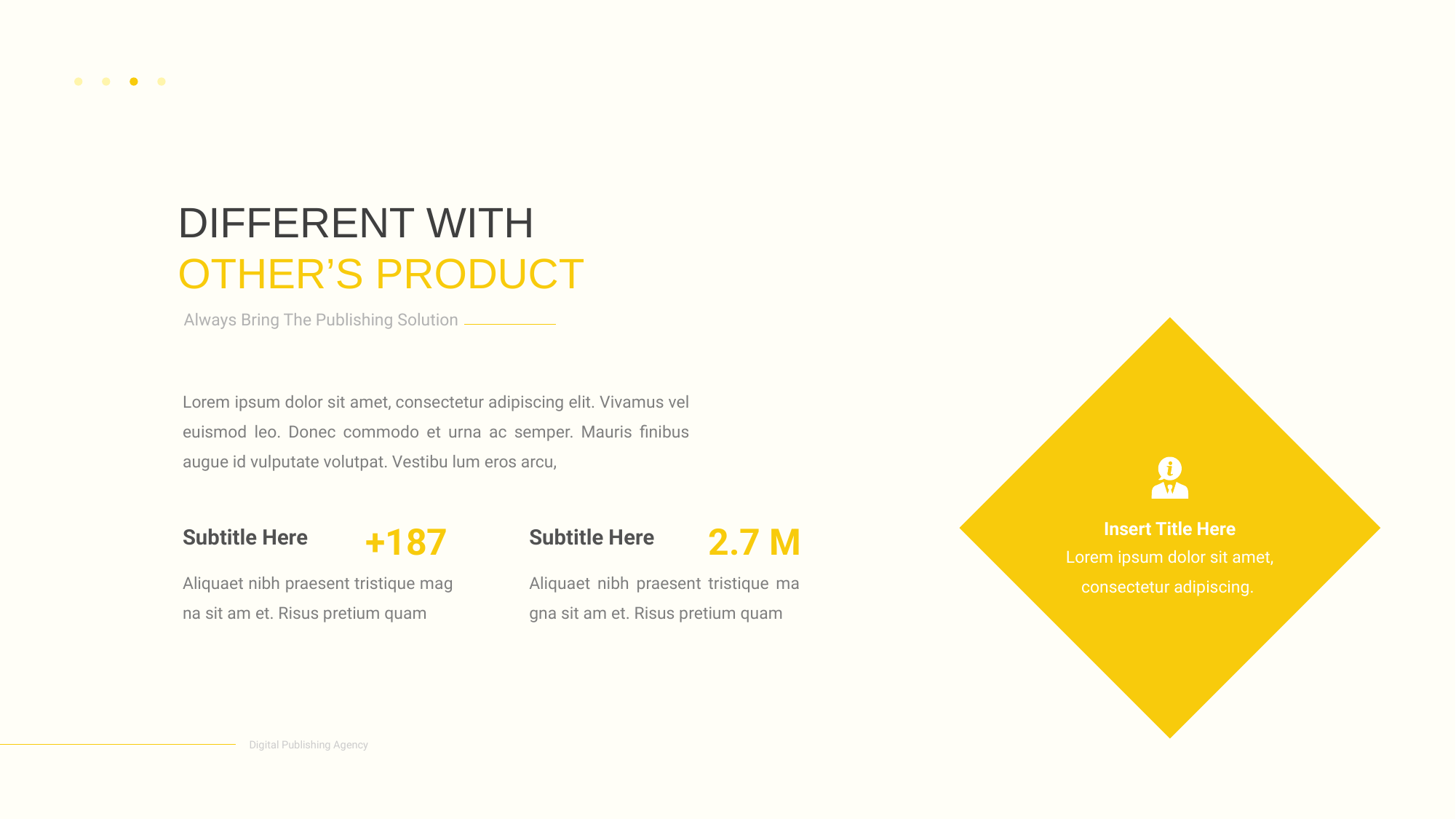

DIFFERENT WITH OTHER’S PRODUCT
Always Bring The Publishing Solution

Lorem ipsum dolor sit amet, consectetur adipiscing elit. Vivamus vel euismod leo. Donec commodo et urna ac semper. Mauris finibus augue id vulputate volutpat. Vestibu lum eros arcu,

+187
2.7 M
Insert Title Here
Subtitle Here
Subtitle Here
Lorem ipsum dolor sit amet, consectetur adipiscing.
Aliquaet nibh praesent tristique mag na sit am et. Risus pretium quam
Aliquaet nibh praesent tristique ma gna sit am et. Risus pretium quam
Digital Publishing Agency